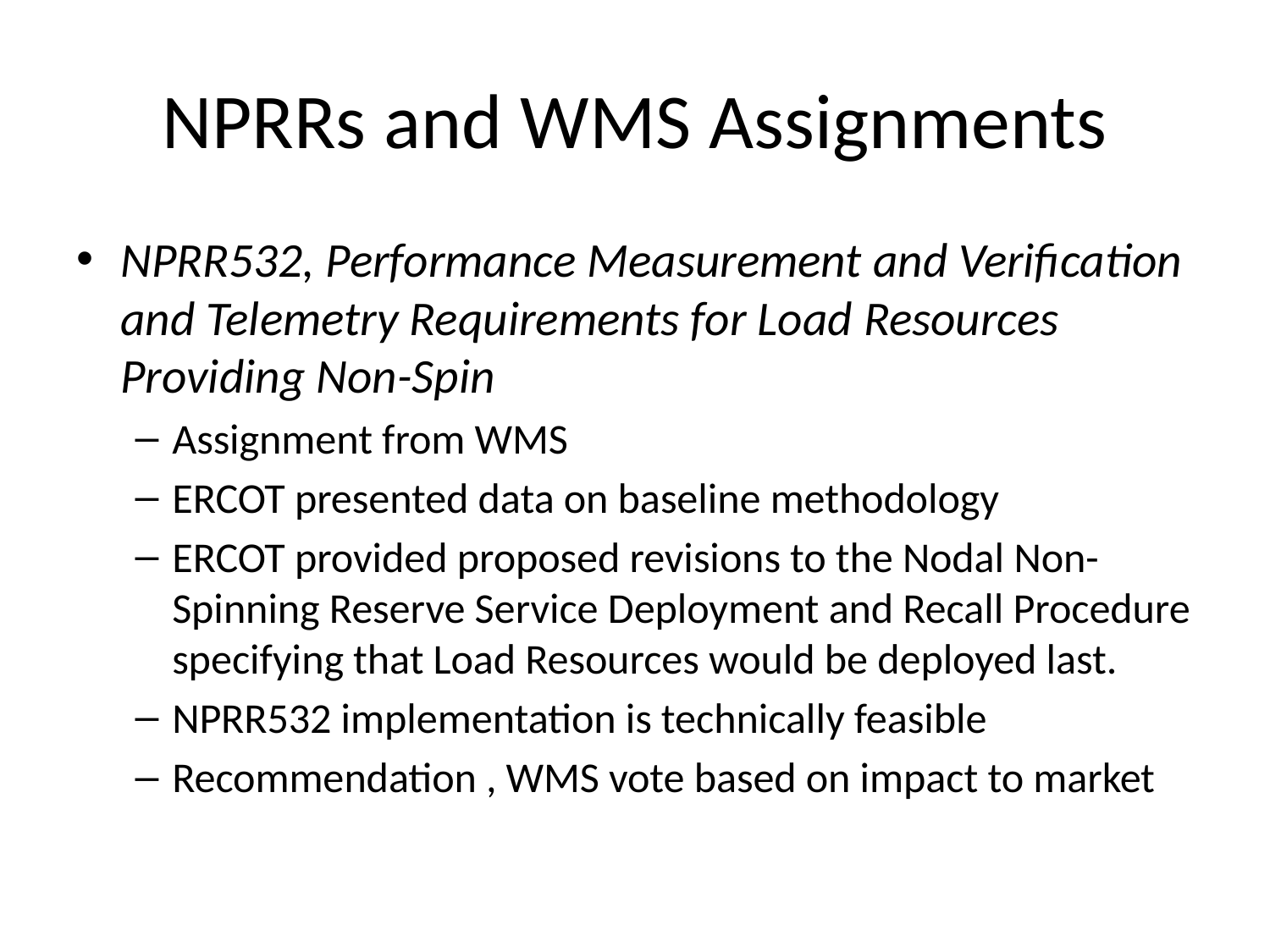

# NPRRs and WMS Assignments
NPRR532, Performance Measurement and Verification and Telemetry Requirements for Load Resources Providing Non-Spin
Assignment from WMS
ERCOT presented data on baseline methodology
ERCOT provided proposed revisions to the Nodal Non-Spinning Reserve Service Deployment and Recall Procedure specifying that Load Resources would be deployed last.
NPRR532 implementation is technically feasible
Recommendation , WMS vote based on impact to market